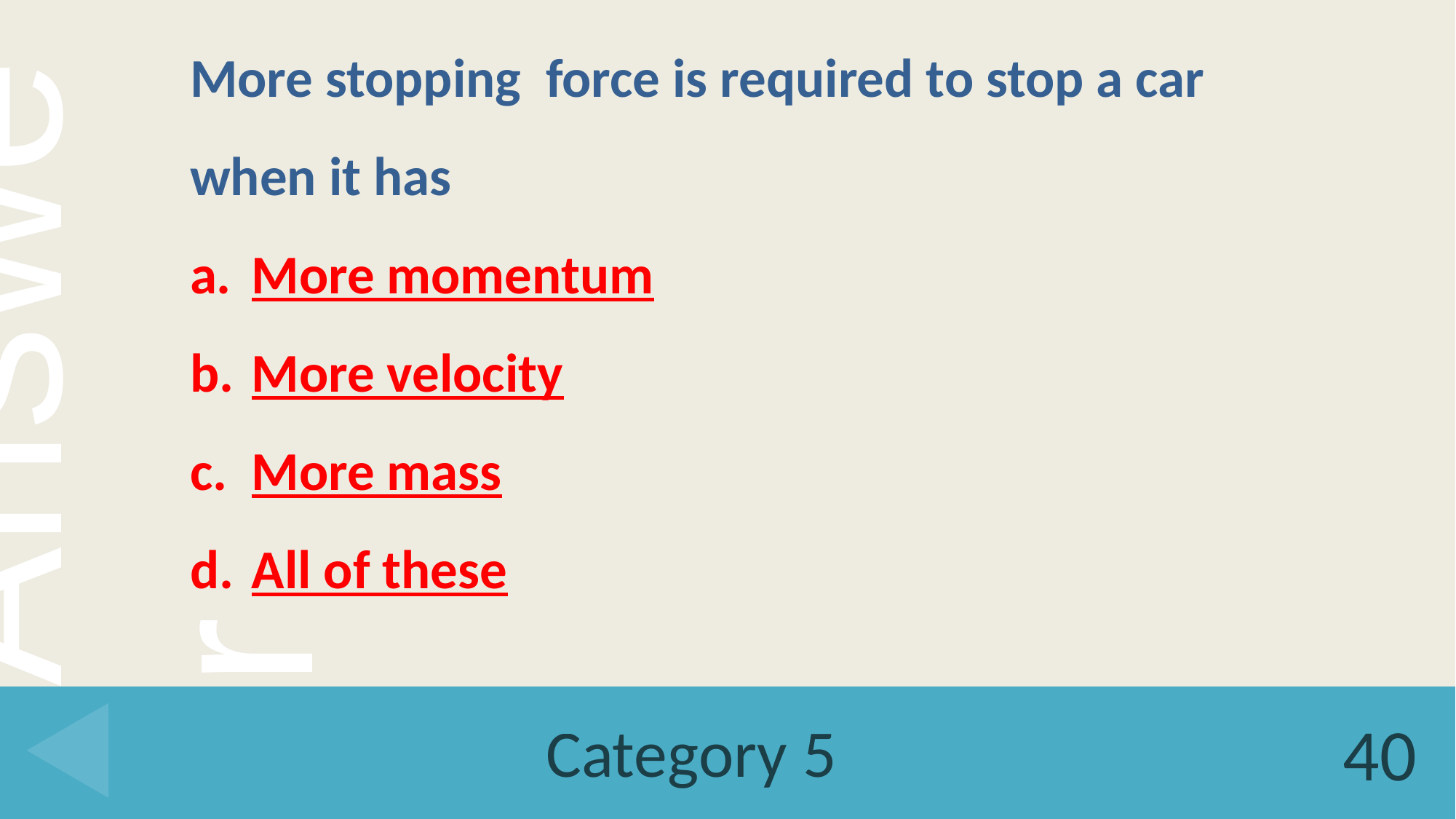

More stopping  force is required to stop a car  when it has
More momentum
More velocity
More mass
All of these

# Category 5
40